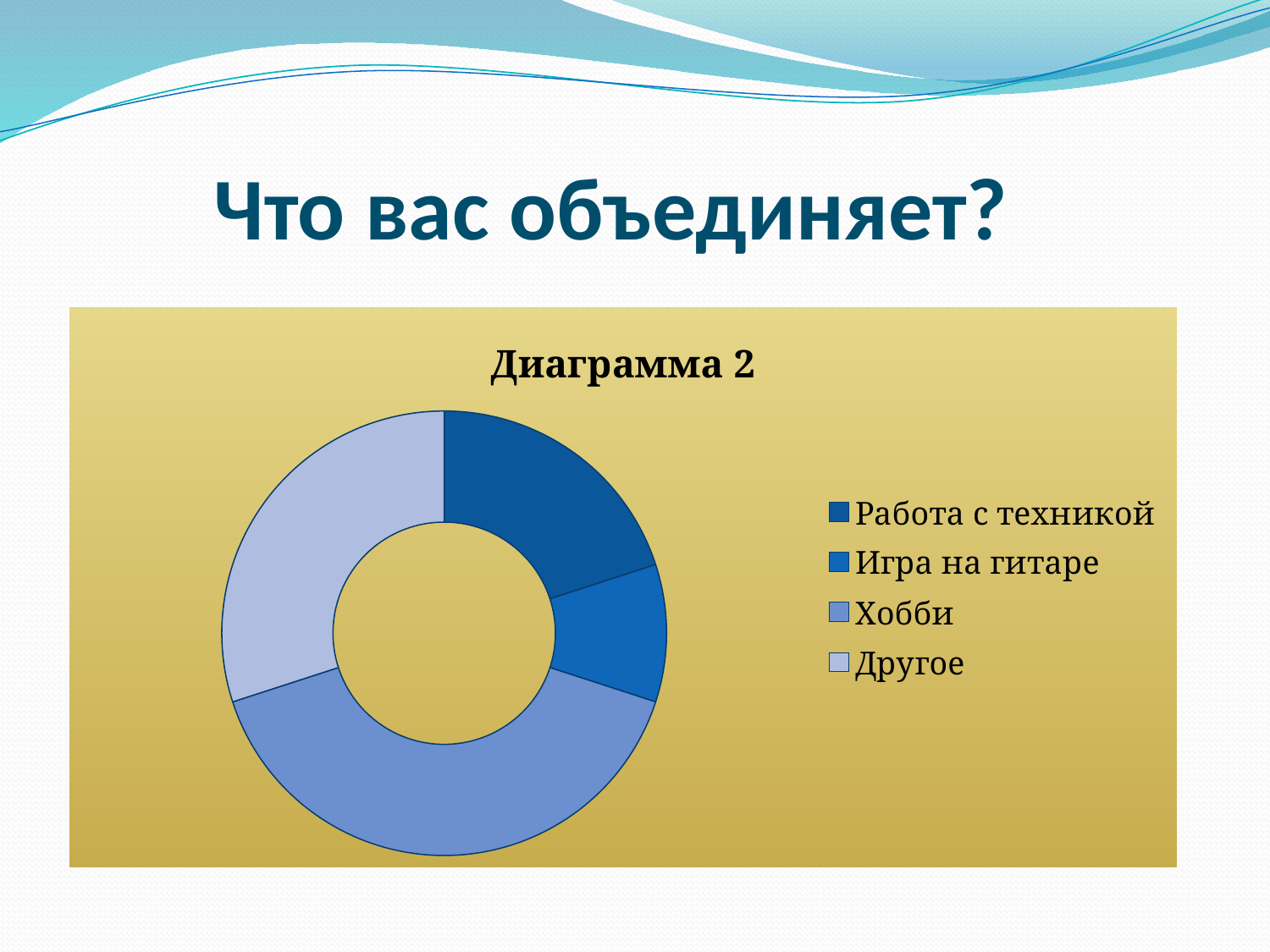

# Что вас объединяет?

### Chart:

| Category | Диаграмма 2 |
|---|---|
| Работа с техникой | 20.0 |
| Игра на гитаре | 10.0 |
| Хобби | 40.0 |
| Другое | 30.0 |